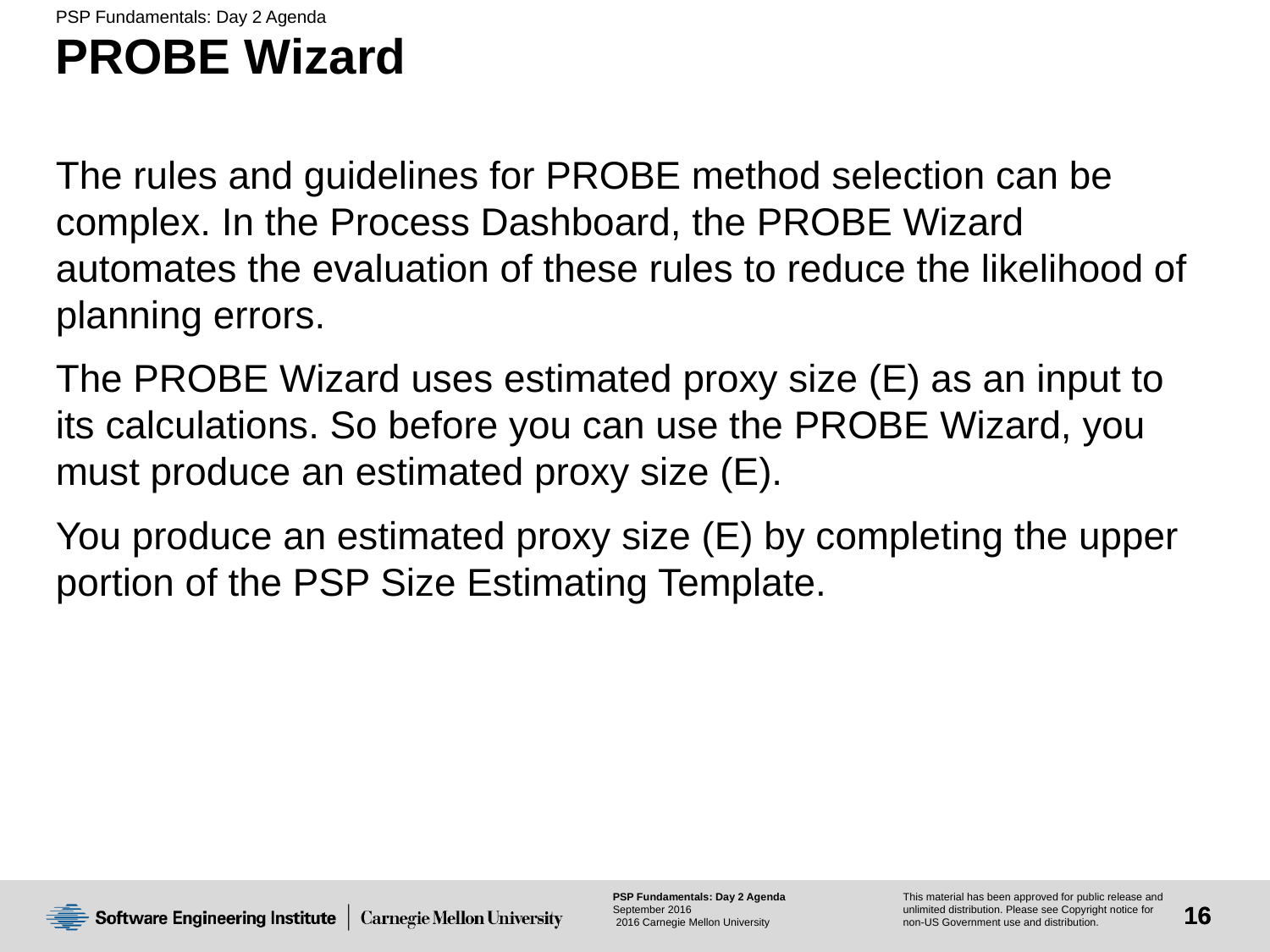

# PROBE Wizard
The rules and guidelines for PROBE method selection can be complex. In the Process Dashboard, the PROBE Wizard automates the evaluation of these rules to reduce the likelihood of planning errors.
The PROBE Wizard uses estimated proxy size (E) as an input to its calculations. So before you can use the PROBE Wizard, you must produce an estimated proxy size (E).
You produce an estimated proxy size (E) by completing the upper portion of the PSP Size Estimating Template.